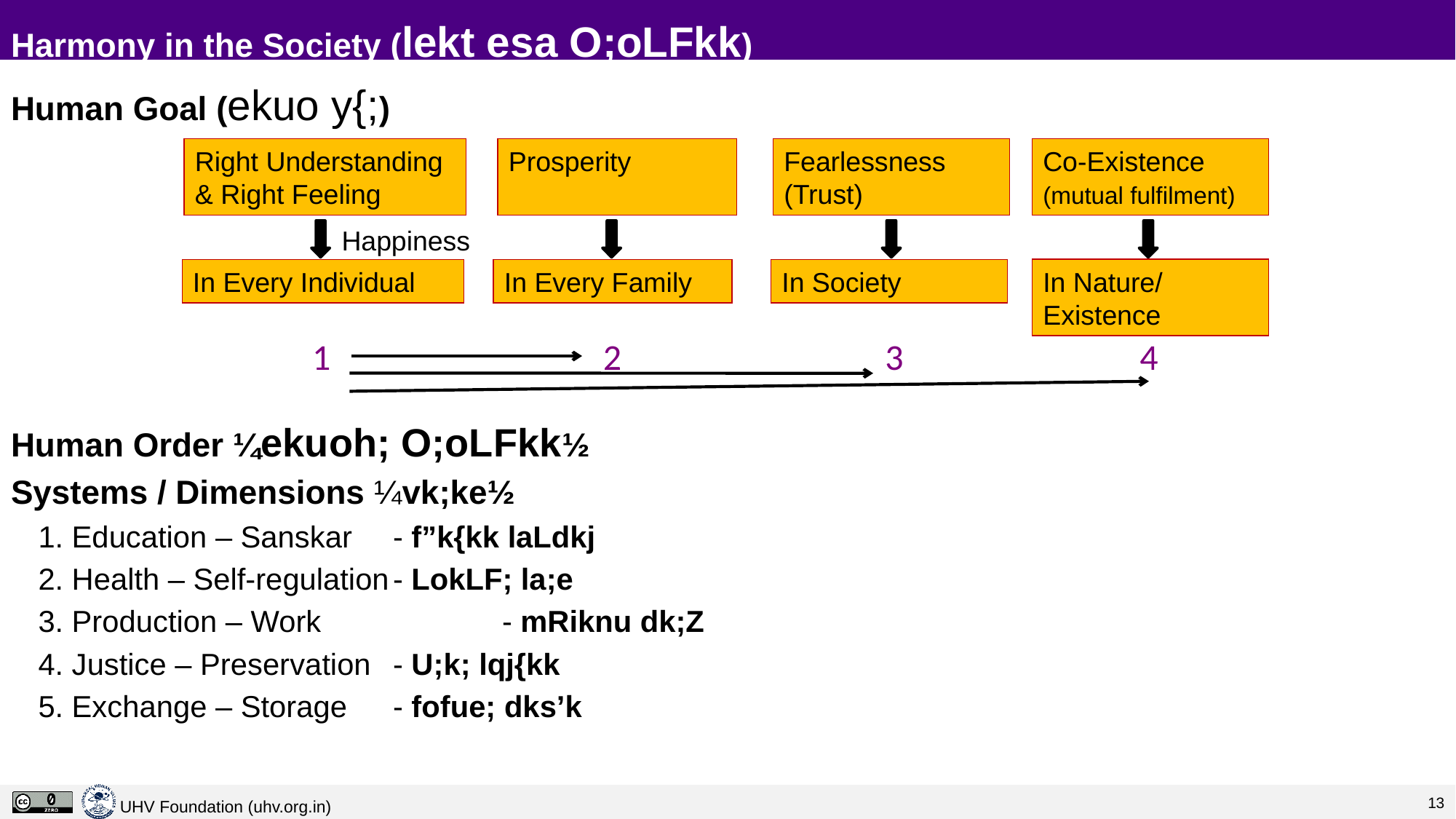

# Harmony in the Society (lekt esa O;oLFkk)
Human Goal (ekuo y{;)

Human Order ¼ekuoh; O;oLFkk½
Systems / Dimensions ¼vk;ke½
1. Education – Sanskar	- f”k{kk laLdkj
2. Health – Self-regulation	- LokLF; la;e
3. Production – Work		- mRiknu dk;Z
4. Justice – Preservation 	- U;k; lqj{kk
5. Exchange – Storage	- fofue; dks’k
Right Understanding & Right Feeling

In Every Individual
Prosperity

In Every Family
Fearlessness
(Trust)

In Society
Co-Existence
(mutual fulfilment)

In Nature/ Existence
Happiness
1
2
3
4